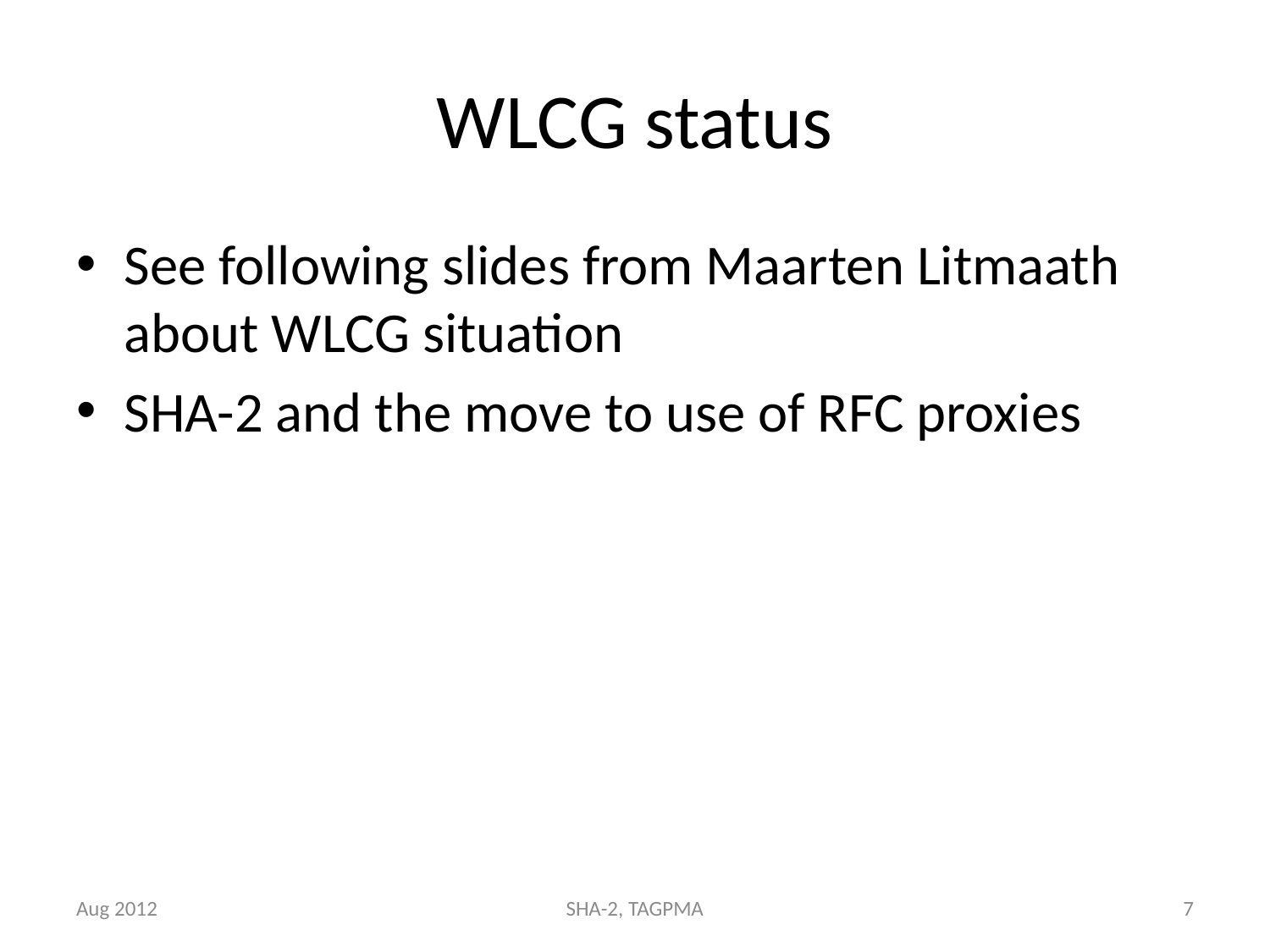

# WLCG status
See following slides from Maarten Litmaath about WLCG situation
SHA-2 and the move to use of RFC proxies
Aug 2012
SHA-2, TAGPMA
7